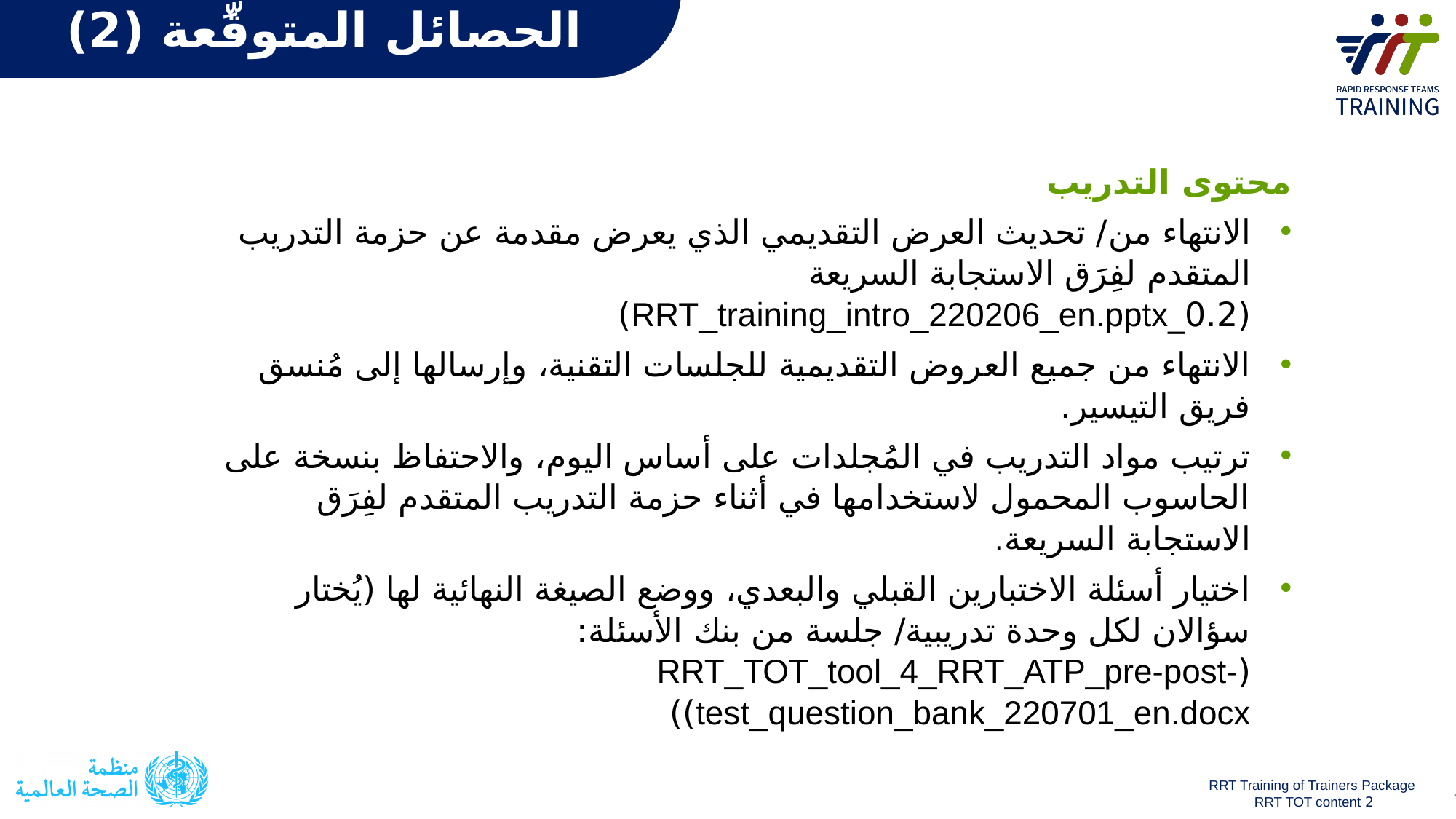

# الحصائل المتوقَّعة (2)
محتوى التدريب
الانتهاء من/ تحديث العرض التقديمي الذي يعرض مقدمة عن حزمة التدريب المتقدم لفِرَق الاستجابة السريعة (0.2_RRT_training_intro_220206_en.pptx)
الانتهاء من جميع العروض التقديمية للجلسات التقنية، وإرسالها إلى مُنسق فريق التيسير.
ترتيب مواد التدريب في المُجلدات على أساس اليوم، والاحتفاظ بنسخة على الحاسوب المحمول لاستخدامها في أثناء حزمة التدريب المتقدم لفِرَق الاستجابة السريعة.
اختيار أسئلة الاختبارين القبلي والبعدي، ووضع الصيغة النهائية لها (يُختار سؤالان لكل وحدة تدريبية/ جلسة من بنك الأسئلة: (RRT_TOT_tool_4_RRT_ATP_pre-post-test_question_bank_220701_en.docx))